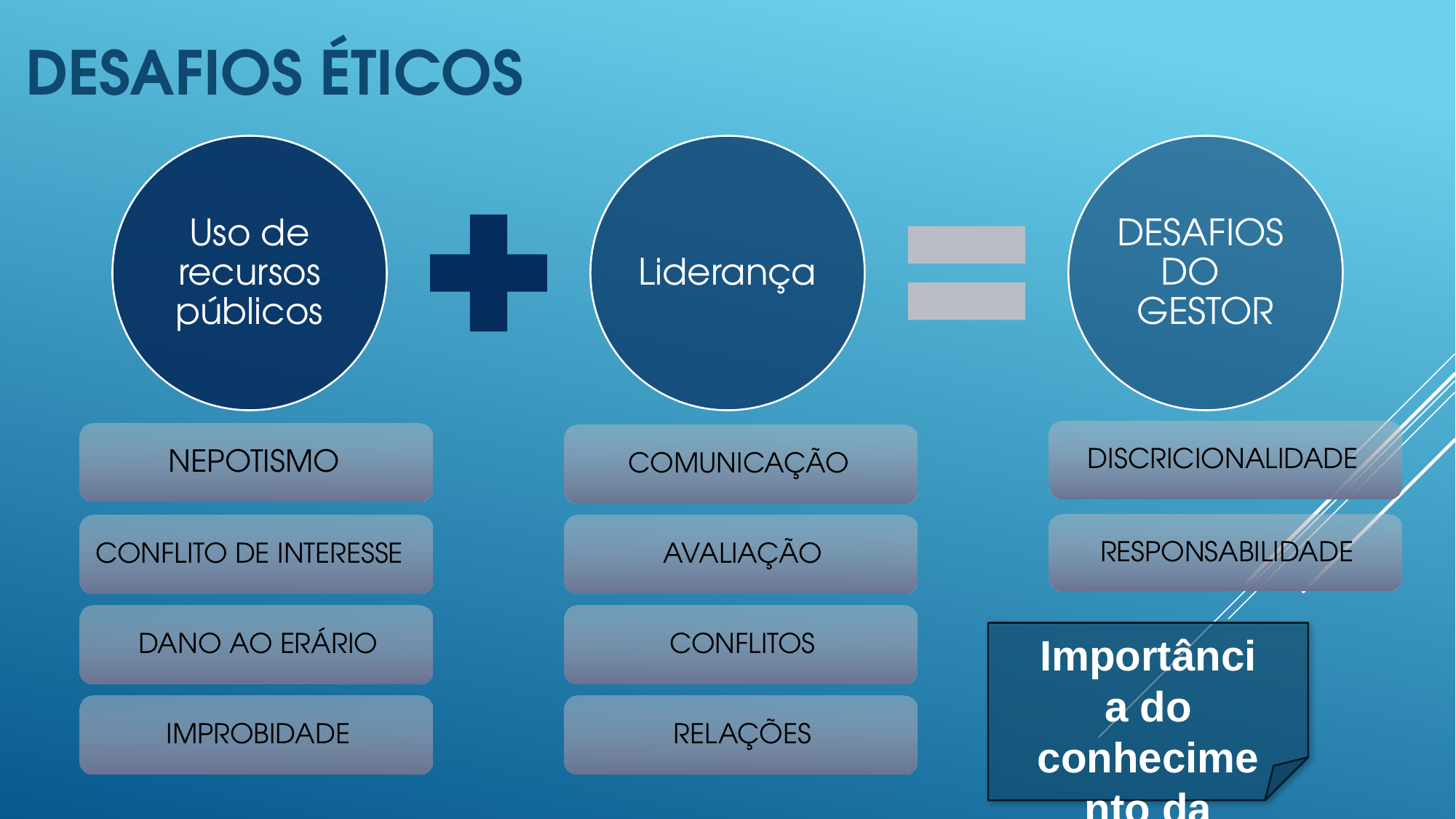

DESAFIOS ÉTICOS
Uso de recursos públicos

Liderança

DESAFIOS    DO      GESTOR
NEPOTISMO
CONFLITO DE INTERESSE
DANO AO ERÁRIO
IMPROBIDADE
COMUNICAÇÃO
AVALIAÇÃO
CONFLITOS
RELAÇÕES
DISCRICIONALIDADE
RESPONSABILIDADE

Importância do conhecimento da legislação!